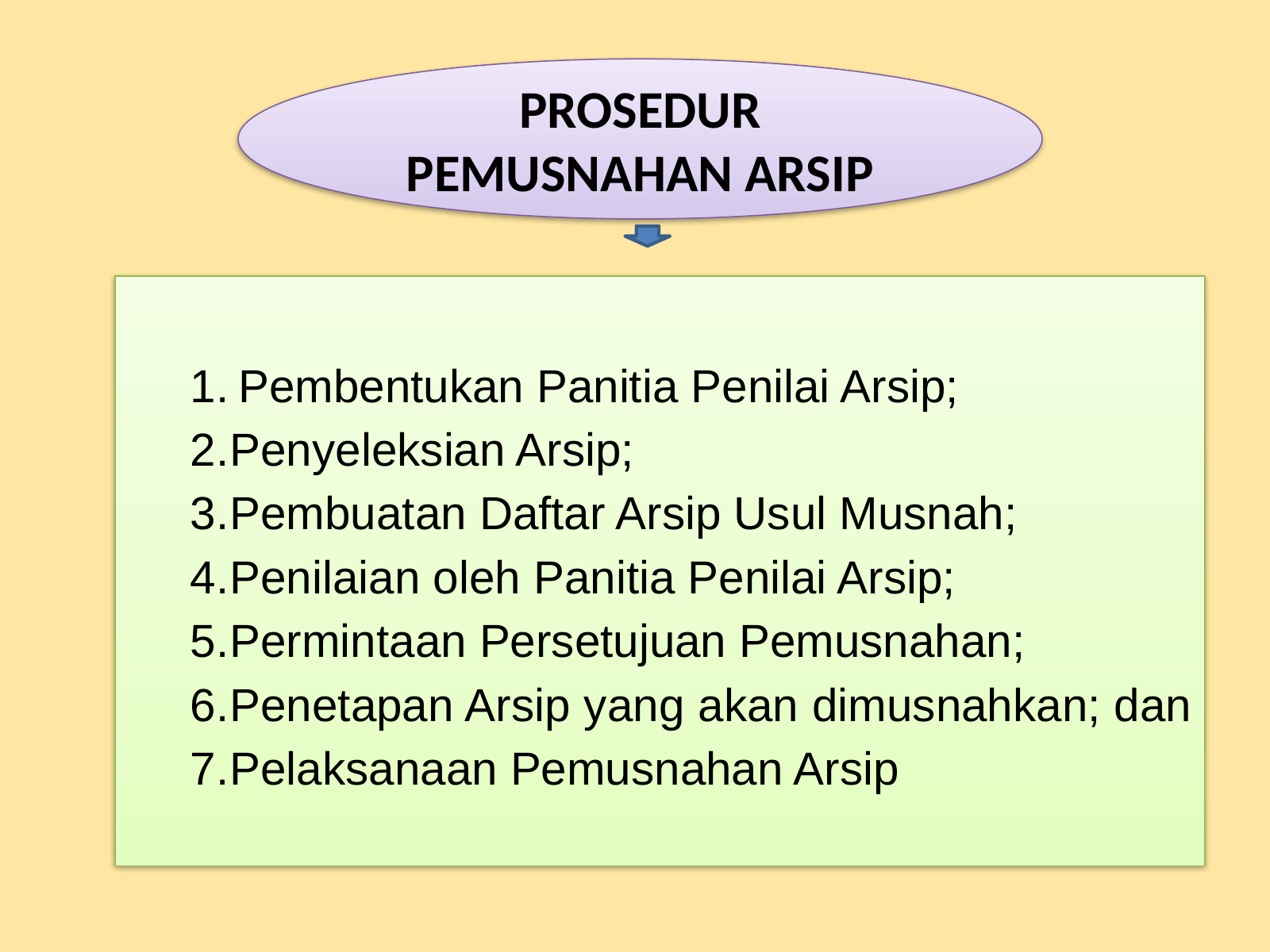

PROSEDUR PEMUSNAHAN ARSIP

Pembentukan Panitia Penilai Arsip;
Penyeleksian Arsip;
Pembuatan Daftar Arsip Usul Musnah;
Penilaian oleh Panitia Penilai Arsip;
Permintaan Persetujuan Pemusnahan;
Penetapan Arsip yang akan dimusnahkan; dan
Pelaksanaan Pemusnahan Arsip